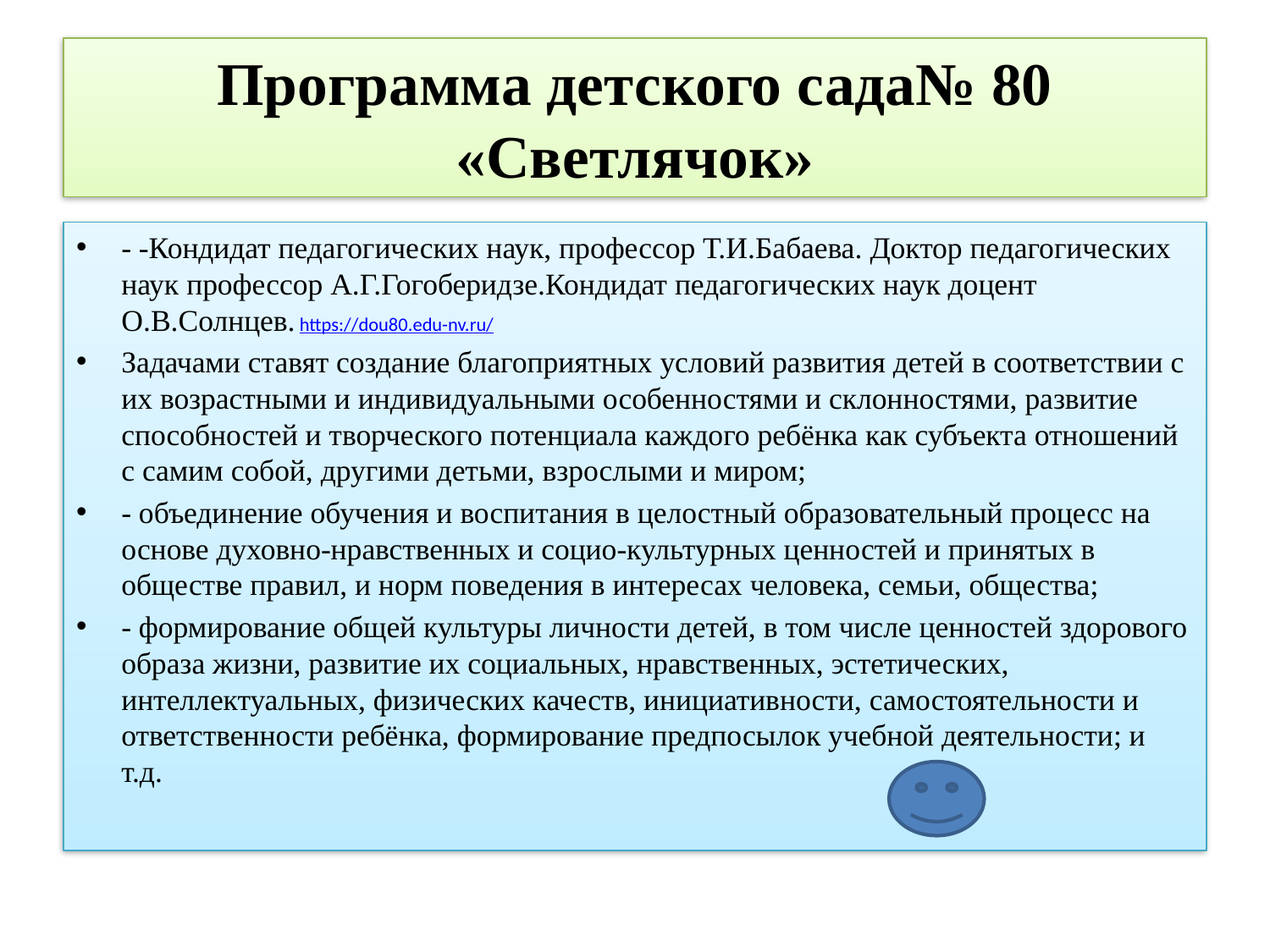

# Программа детского сада№ 80 «Светлячок»
- -Кондидат педагогических наук, профессор Т.И.Бабаева. Доктор педагогических наук профессор А.Г.Гогоберидзе.Кондидат педагогических наук доцент О.В.Солнцев. https://dou80.edu-nv.ru/
Задачами ставят создание благоприятных условий развития детей в соответствии с их возрастными и индивидуальными особенностями и склонностями, развитие способностей и творческого потенциала каждого ребёнка как субъекта отношений с самим собой, другими детьми, взрослыми и миром;
- объединение обучения и воспитания в целостный образовательный процесс на основе духовно-нравственных и социо-культурных ценностей и принятых в обществе правил, и норм поведения в интересах человека, семьи, общества;
- формирование общей культуры личности детей, в том числе ценностей здорового образа жизни, развитие их социальных, нравственных, эстетических, интеллектуальных, физических качеств, инициативности, самостоятельности и ответственности ребёнка, формирование предпосылок учебной деятельности; и т.д.